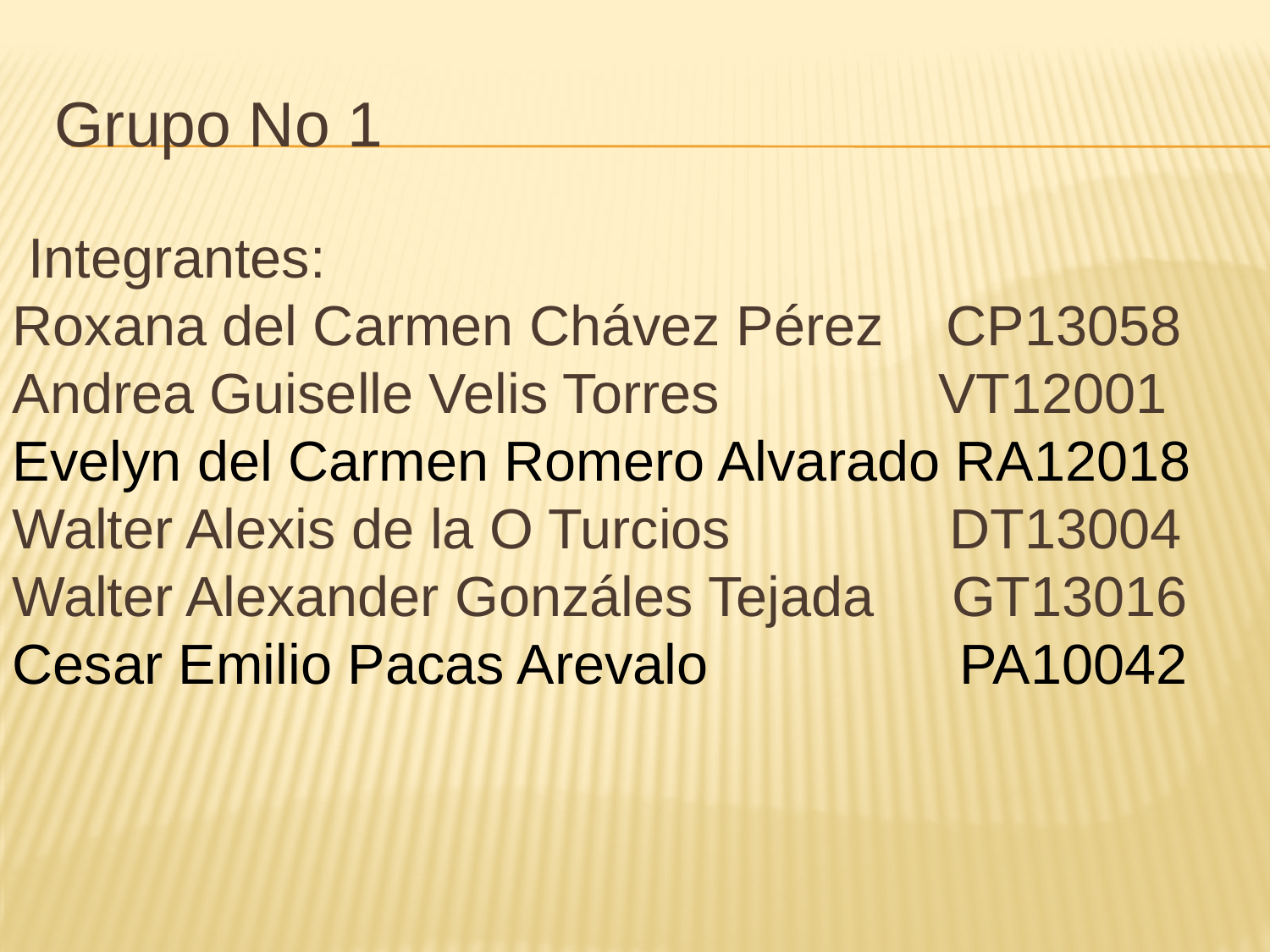

Grupo No 1
 Integrantes:
Roxana del Carmen Chávez Pérez    CP13058
Andrea Guiselle Velis Torres              VT12001
Evelyn del Carmen Romero Alvarado RA12018
Walter Alexis de la O Turcios              DT13004
Walter Alexander Gonzáles Tejada     GT13016
Cesar Emilio Pacas Arevalo                PA10042